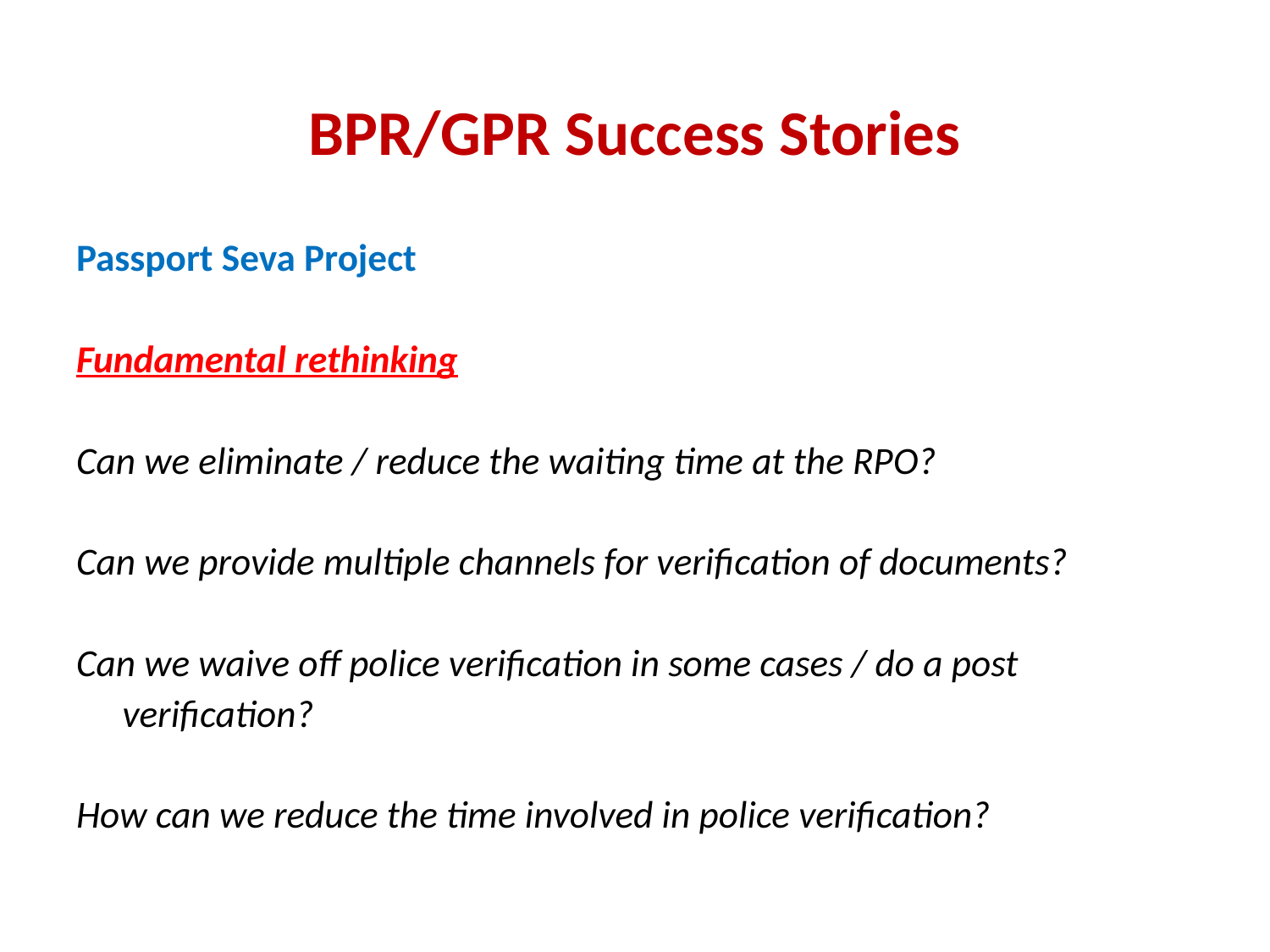

# BPR/GPR Success Stories
Passport Seva Project

Fundamental rethinking
Can we eliminate / reduce the waiting time at the RPO?

Can we provide multiple channels for verification of documents?

Can we waive off police verification in some cases / do a post verification?

How can we reduce the time involved in police verification?